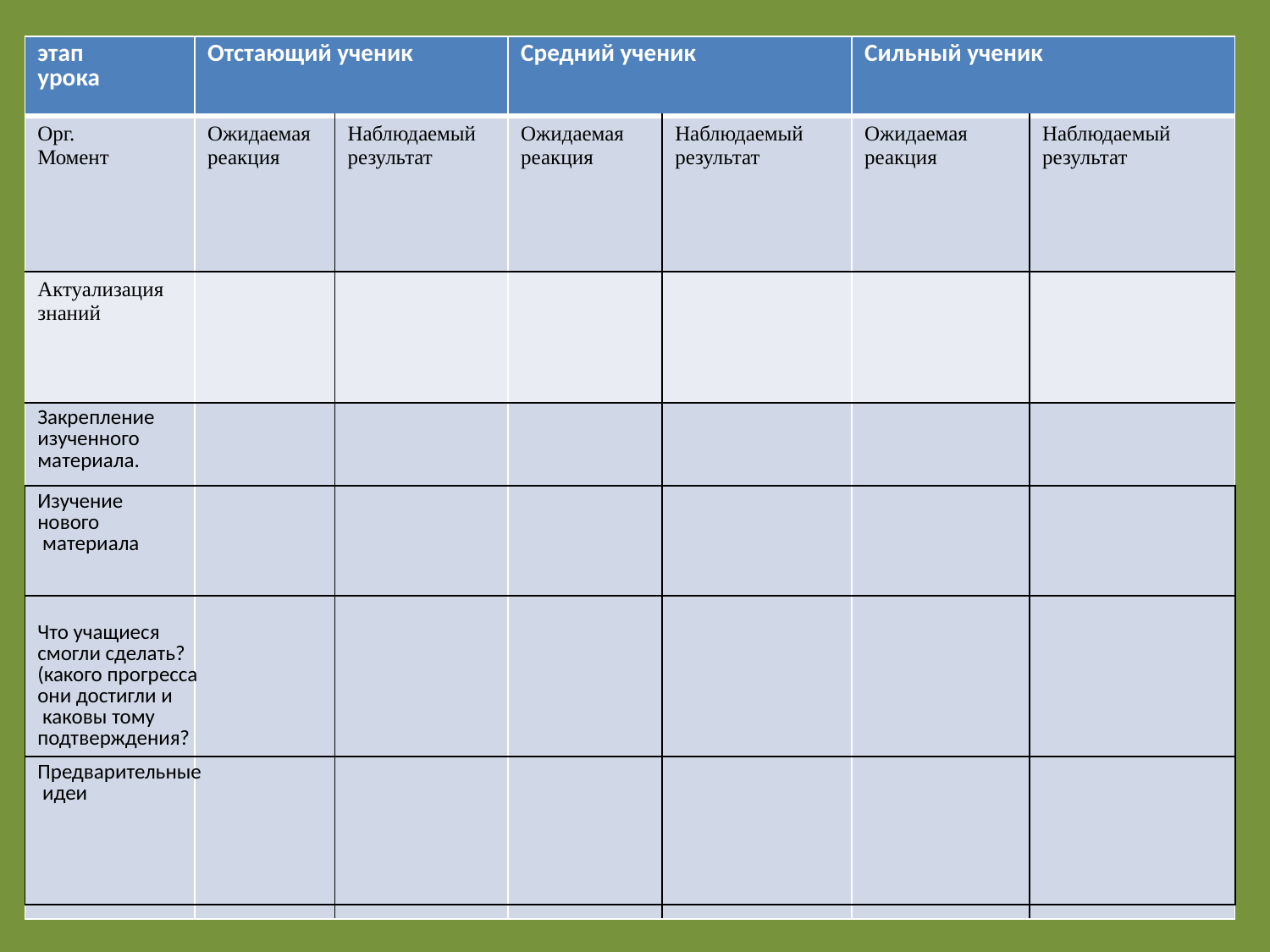

| этап урока | Отстающий ученик |  | Средний ученик |  | Сильный ученик |  |
| --- | --- | --- | --- | --- | --- | --- |
| Орг. Момент | Ожидаемая реакция | Наблюдаемый результат | Ожидаемая реакция | Наблюдаемый результат | Ожидаемая реакция | Наблюдаемый результат |
| Актуализация знаний |  |  |  |  |  |  |
| Закрепление изученного материала. |  |  |  |  |  |  |
#

Наблюдаемый результат
Ожидаемая реакция
| Изучение нового материала |
| --- |
| Что учащиеся смогли сделать? (какого прогресса они достигли и каковы тому подтверждения? |
| --- |
| Предварительные идеи |